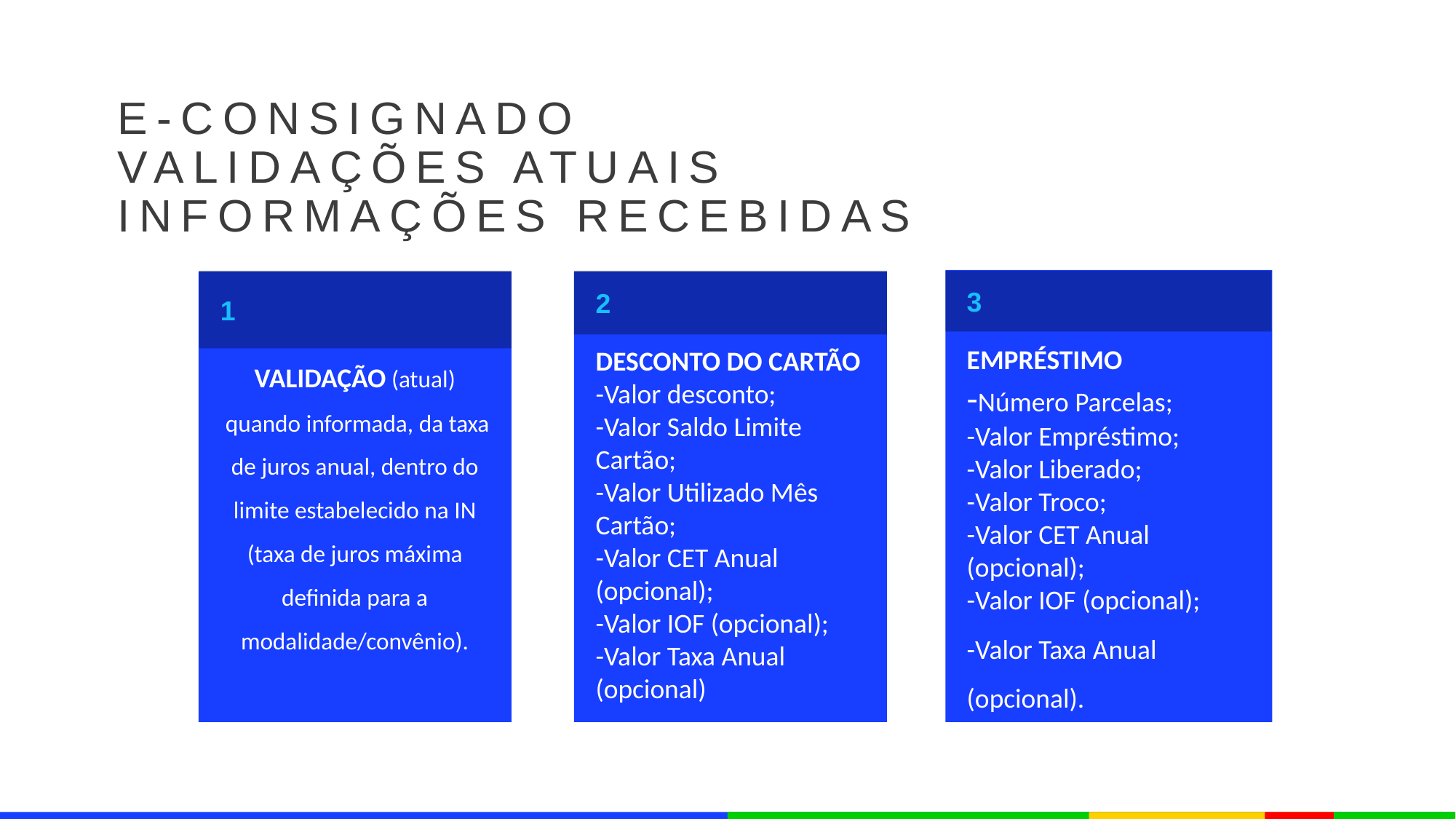

# E-Consignado
Validações atuais
Informações recebidas

EMPRÉSTIMO
-Número Parcelas;
-Valor Empréstimo;
-Valor Liberado;
-Valor Troco;
-Valor CET Anual (opcional);
-Valor IOF (opcional);
-Valor Taxa Anual (opcional).
3
1

VALIDAÇÃO (atual)
 quando informada, da taxa de juros anual, dentro do limite estabelecido na IN (taxa de juros máxima definida para a modalidade/convênio).
2

DESCONTO DO CARTÃO
-Valor desconto;
-Valor Saldo Limite Cartão;
-Valor Utilizado Mês Cartão;
-Valor CET Anual (opcional);
-Valor IOF (opcional);
-Valor Taxa Anual (opcional)